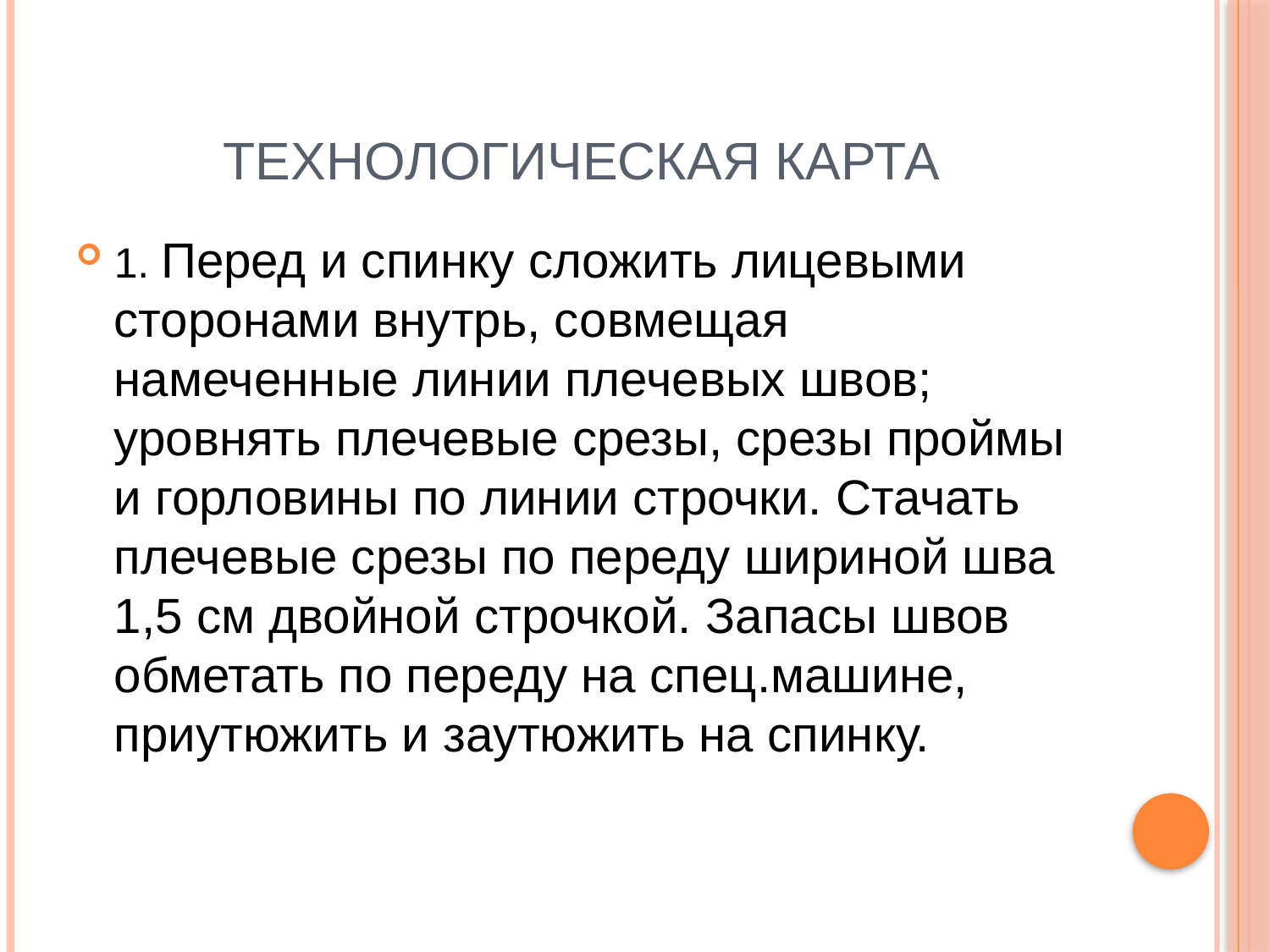

# Технологическая карта
1. Перед и спинку сложить лицевыми сторонами внутрь, совмещая намеченные линии плечевых швов; уровнять плечевые срезы, срезы проймы и горловины по линии строчки. Стачать плечевые срезы по переду шириной шва 1,5 см двойной строчкой. Запасы швов обметать по переду на спец.машине, приутюжить и заутюжить на спинку.